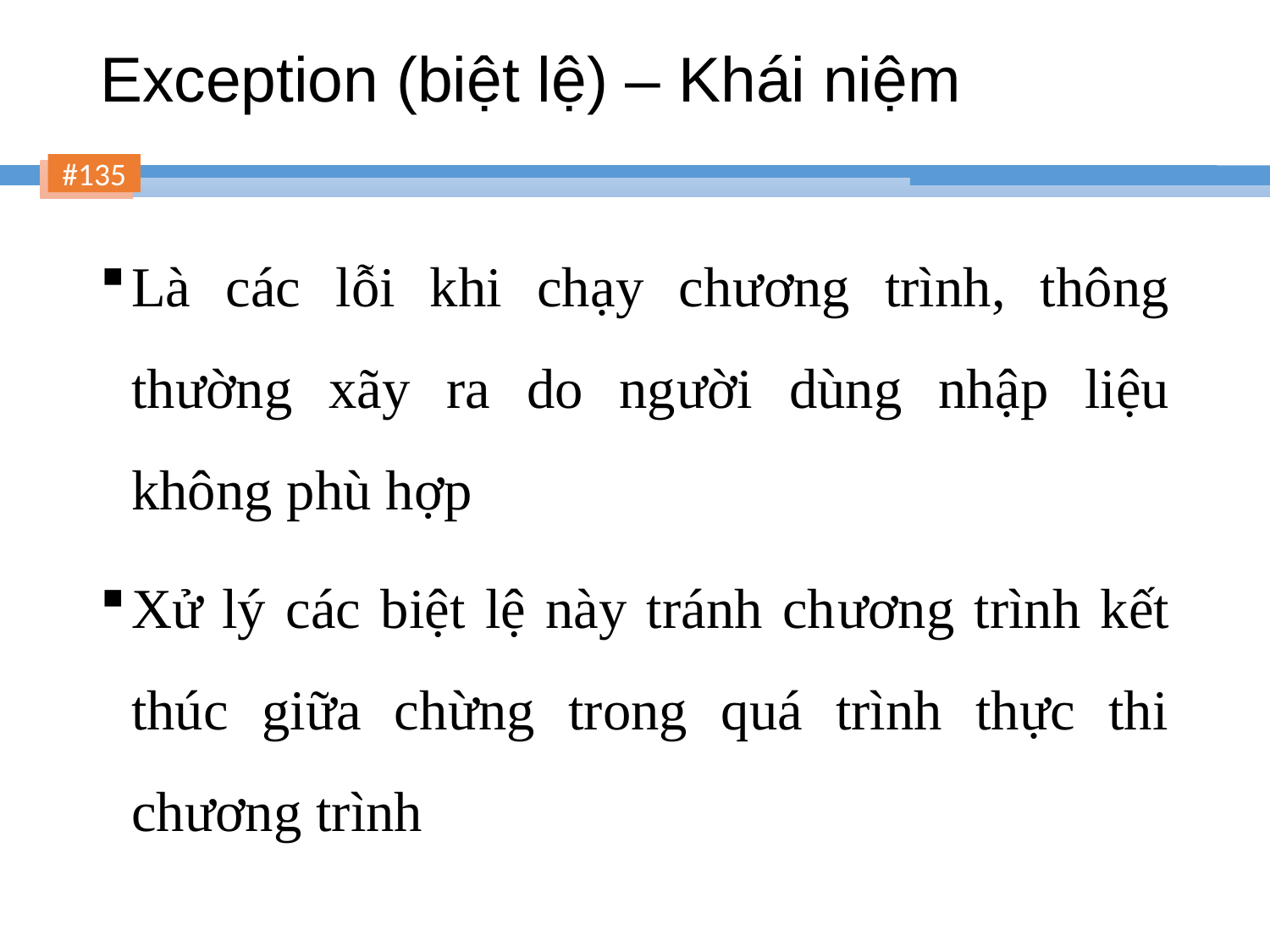

# Exception (biệt lệ) – Khái niệm
Là các lỗi khi chạy chương trình, thông thường xãy ra do người dùng nhập liệu không phù hợp
Xử lý các biệt lệ này tránh chương trình kết thúc giữa chừng trong quá trình thực thi chương trình
135